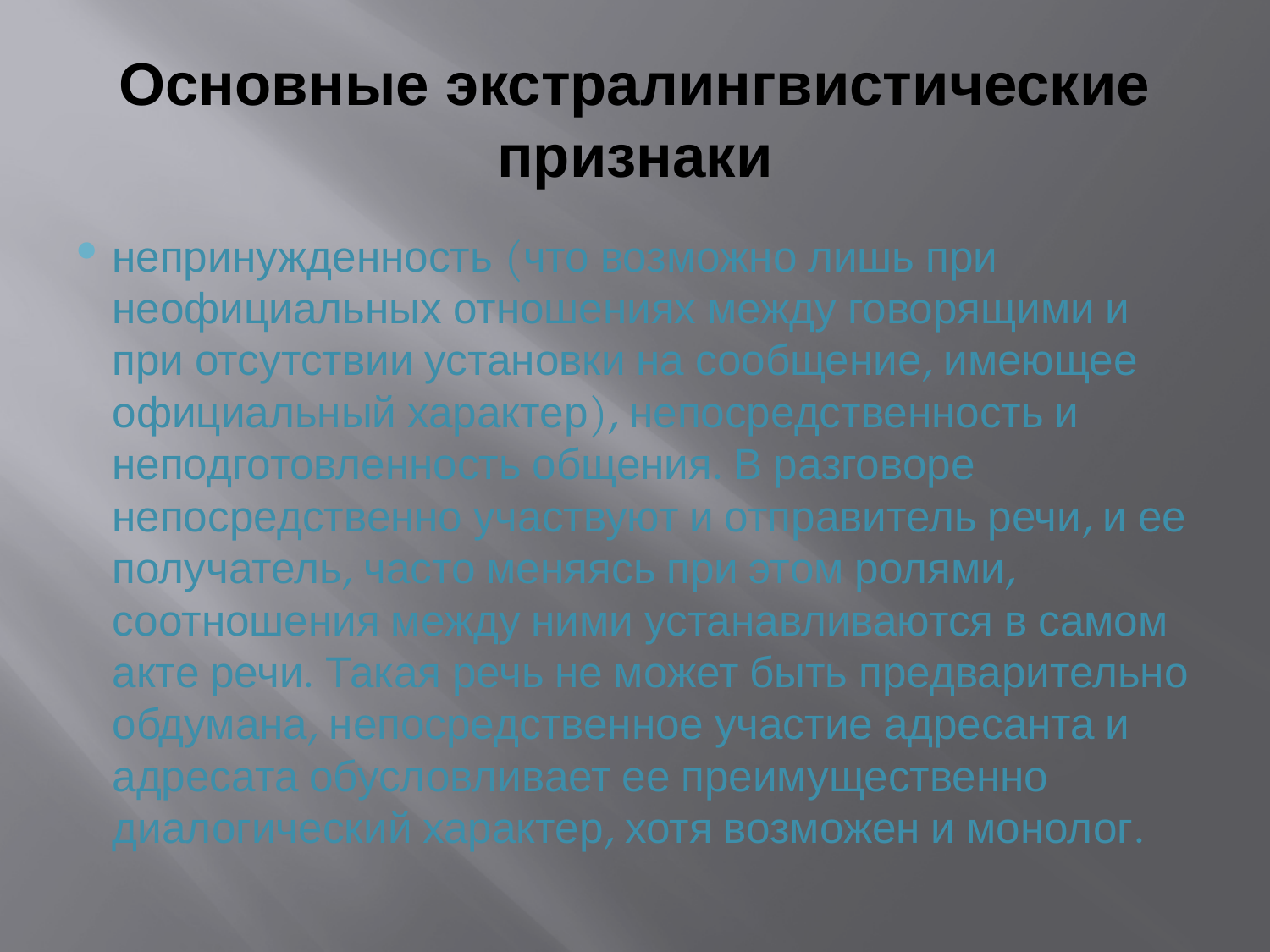

# Основные экстралингвистические признаки
непринужденность (что возможно лишь при неофициальных отношениях между говорящими и при отсутствии установки на сообщение, имеющее официальный характер), непосредственность и неподготовленность общения. В разговоре непосредственно участвуют и отправитель речи, и ее получатель, часто меняясь при этом ролями, соотношения между ними устанавливаются в самом акте речи. Такая речь не может быть предварительно обдумана, непосредственное участие адресанта и адресата обусловливает ее преимущественно диалогический характер, хотя возможен и монолог.